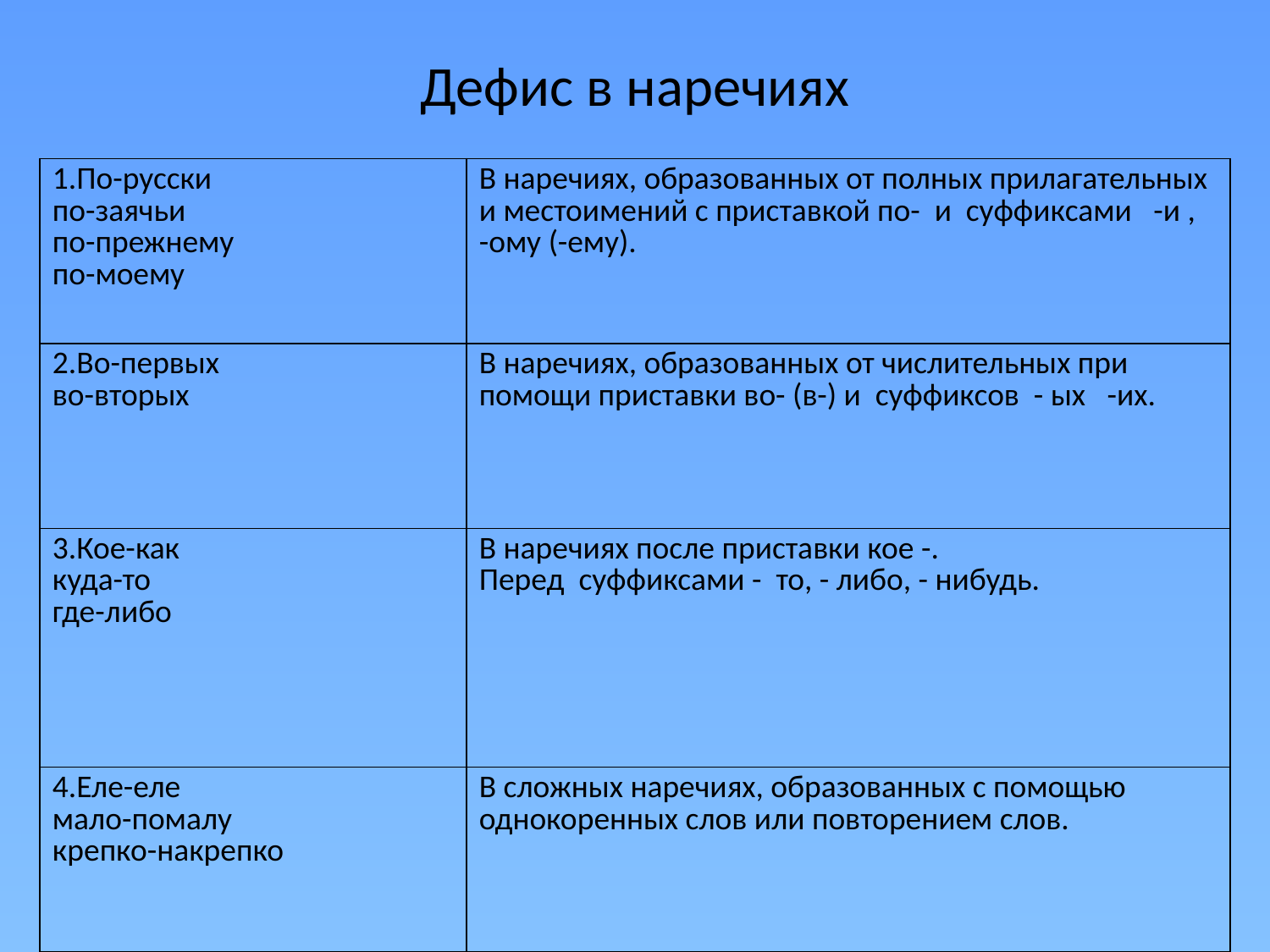

# Дефис в наречиях
| 1.По-русски по-заячьи по-прежнему по-моему | В наречиях, образованных от полных прилагательных и местоимений с приставкой по- и суффиксами -и , -ому (-ему). |
| --- | --- |
| 2.Во-первых во-вторых | В наречиях, образованных от числительных при помощи приставки во- (в-) и суффиксов - ых -их. |
| 3.Кое-как куда-то где-либо | В наречиях после приставки кое -. Перед суффиксами - то, - либо, - нибудь. |
| 4.Еле-еле мало-помалу крепко-накрепко | В сложных наречиях, образованных с помощью однокоренных слов или повторением слов. |